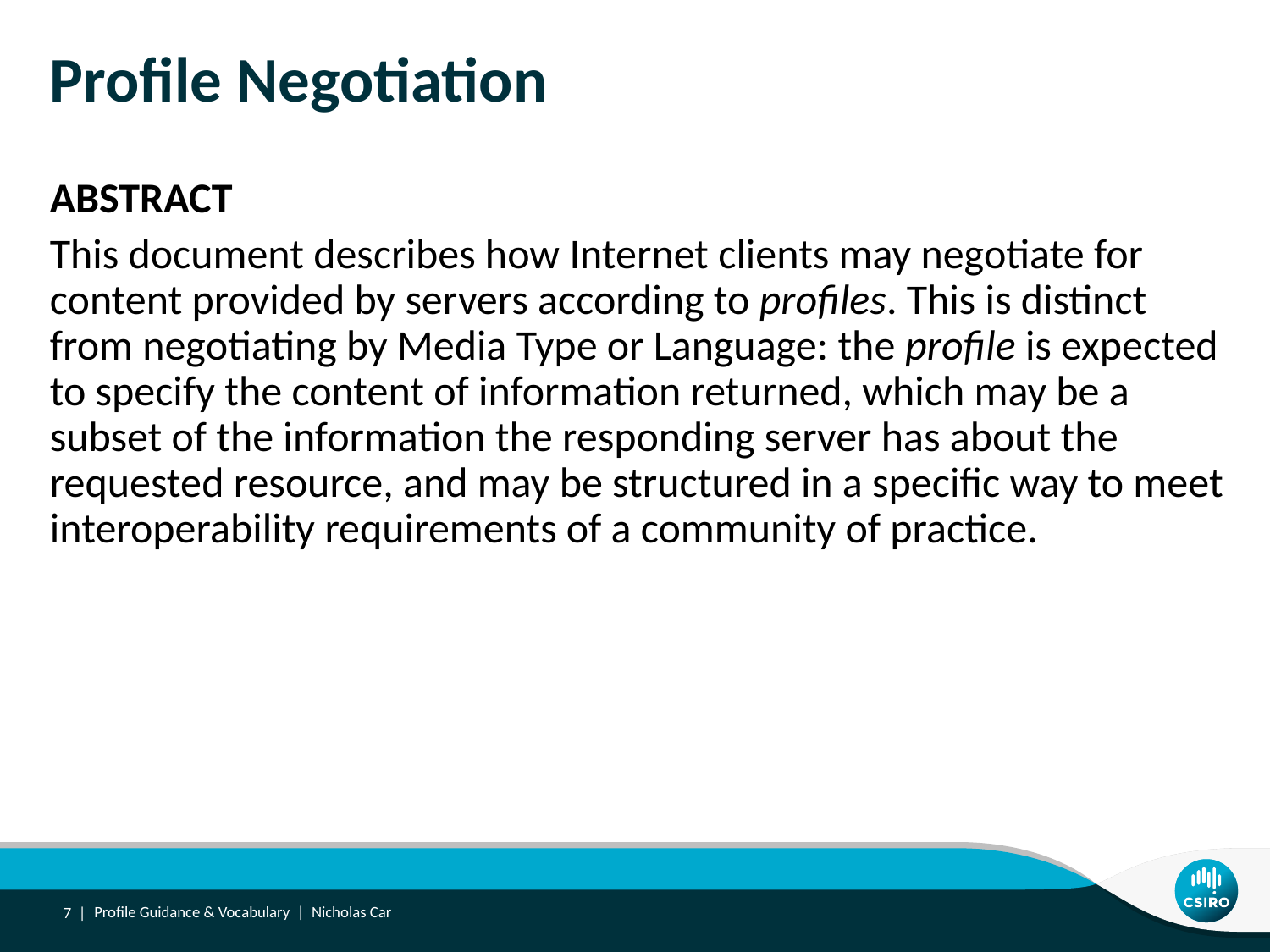

# Profile Negotiation
ABSTRACT
This document describes how Internet clients may negotiate for content provided by servers according to profiles. This is distinct from negotiating by Media Type or Language: the profile is expected to specify the content of information returned, which may be a subset of the information the responding server has about the requested resource, and may be structured in a specific way to meet interoperability requirements of a community of practice.

7  |
Profile Guidance & Vocabulary  |  Nicholas Car